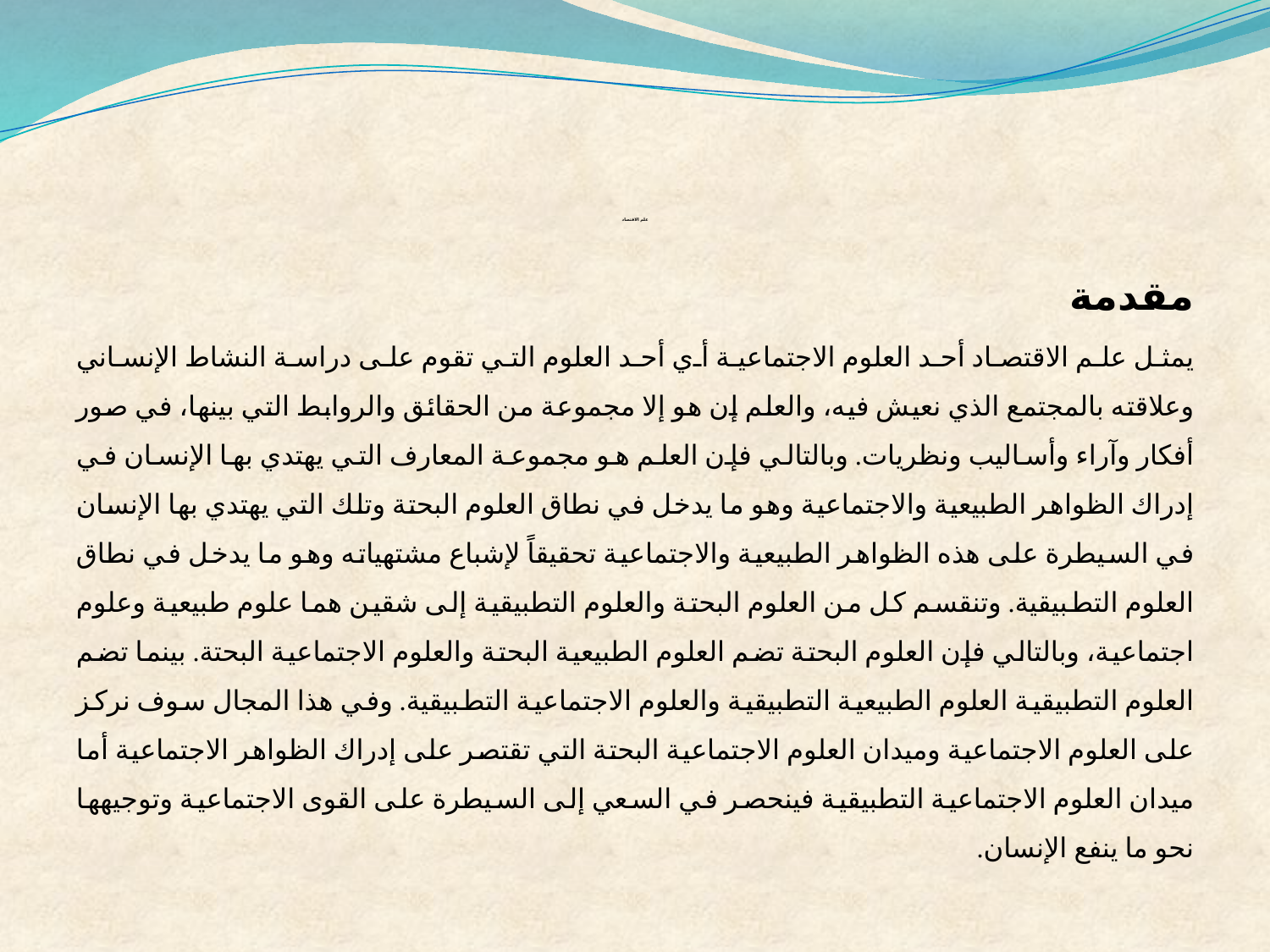

# علم الاقتصاد
مقدمة
يمثل علم الاقتصاد أحد العلوم الاجتماعية أي أحد العلوم التي تقوم على دراسة النشاط الإنساني وعلاقته بالمجتمع الذي نعيش فيه، والعلم إن هو إلا مجموعة من الحقائق والروابط التي بينها، في صور أفكار وآراء وأساليب ونظريات. وبالتالي فإن العلم هو مجموعة المعارف التي يهتدي بها الإنسان في إدراك الظواهر الطبيعية والاجتماعية وهو ما يدخل في نطاق العلوم البحتة وتلك التي يهتدي بها الإنسان في السيطرة على هذه الظواهر الطبيعية والاجتماعية تحقيقاً لإشباع مشتهياته وهو ما يدخل في نطاق العلوم التطبيقية. وتنقسم كل من العلوم البحتة والعلوم التطبيقية إلى شقين هما علوم طبيعية وعلوم اجتماعية، وبالتالي فإن العلوم البحتة تضم العلوم الطبيعية البحتة والعلوم الاجتماعية البحتة. بينما تضم العلوم التطبيقية العلوم الطبيعية التطبيقية والعلوم الاجتماعية التطبيقية. وفي هذا المجال سوف نركز على العلوم الاجتماعية وميدان العلوم الاجتماعية البحتة التي تقتصر على إدراك الظواهر الاجتماعية أما ميدان العلوم الاجتماعية التطبيقية فينحصر في السعي إلى السيطرة على القوى الاجتماعية وتوجيهها نحو ما ينفع الإنسان.